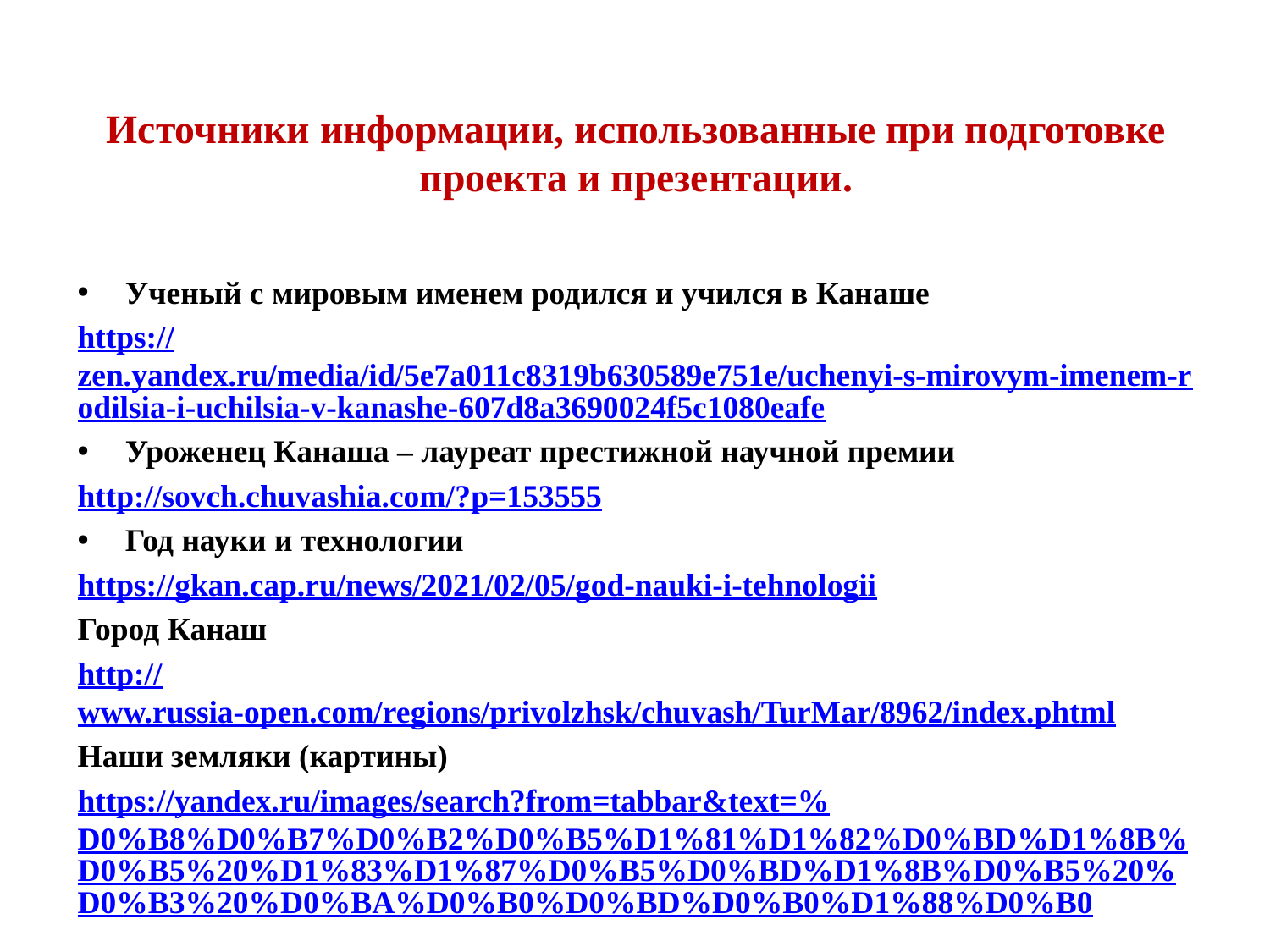

# Источники информации, использованные при подготовке проекта и презентации.
Ученый с мировым именем родился и учился в Канаше
https://zen.yandex.ru/media/id/5e7a011c8319b630589e751e/uchenyi-s-mirovym-imenem-rodilsia-i-uchilsia-v-kanashe-607d8a3690024f5c1080eafe
Уроженец Канаша – лауреат престижной научной премии
http://sovch.chuvashia.com/?p=153555
Год науки и технологии
https://gkan.cap.ru/news/2021/02/05/god-nauki-i-tehnologii
Город Канаш
http://www.russia-open.com/regions/privolzhsk/chuvash/TurMar/8962/index.phtml
Наши земляки (картины)
https://yandex.ru/images/search?from=tabbar&text=%D0%B8%D0%B7%D0%B2%D0%B5%D1%81%D1%82%D0%BD%D1%8B%D0%B5%20%D1%83%D1%87%D0%B5%D0%BD%D1%8B%D0%B5%20%D0%B3%20%D0%BA%D0%B0%D0%BD%D0%B0%D1%88%D0%B0